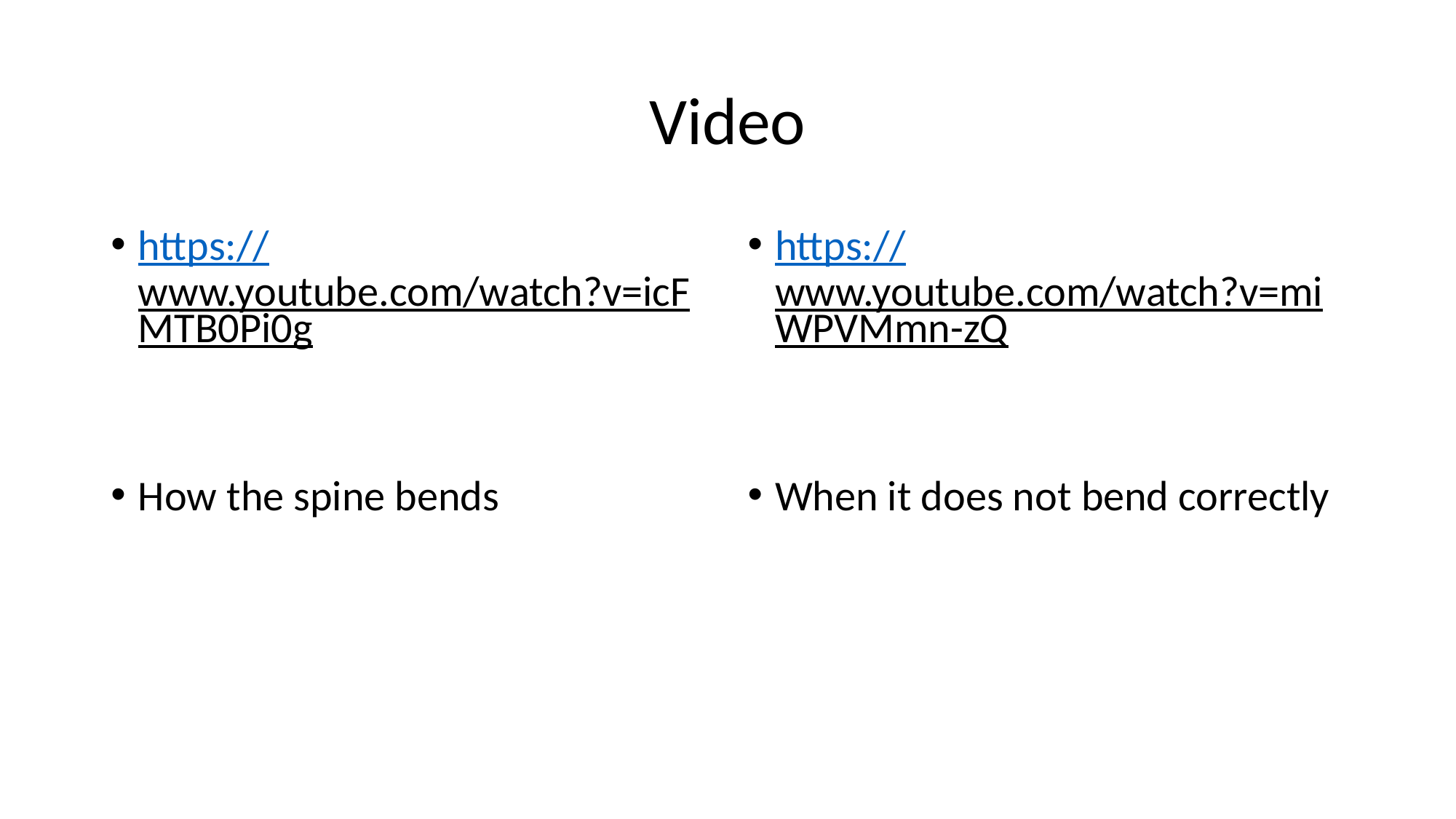

# Video
https://www.youtube.com/watch?v=icFMTB0Pi0g

How the spine bends
https://www.youtube.com/watch?v=miWPVMmn-zQ

When it does not bend correctly